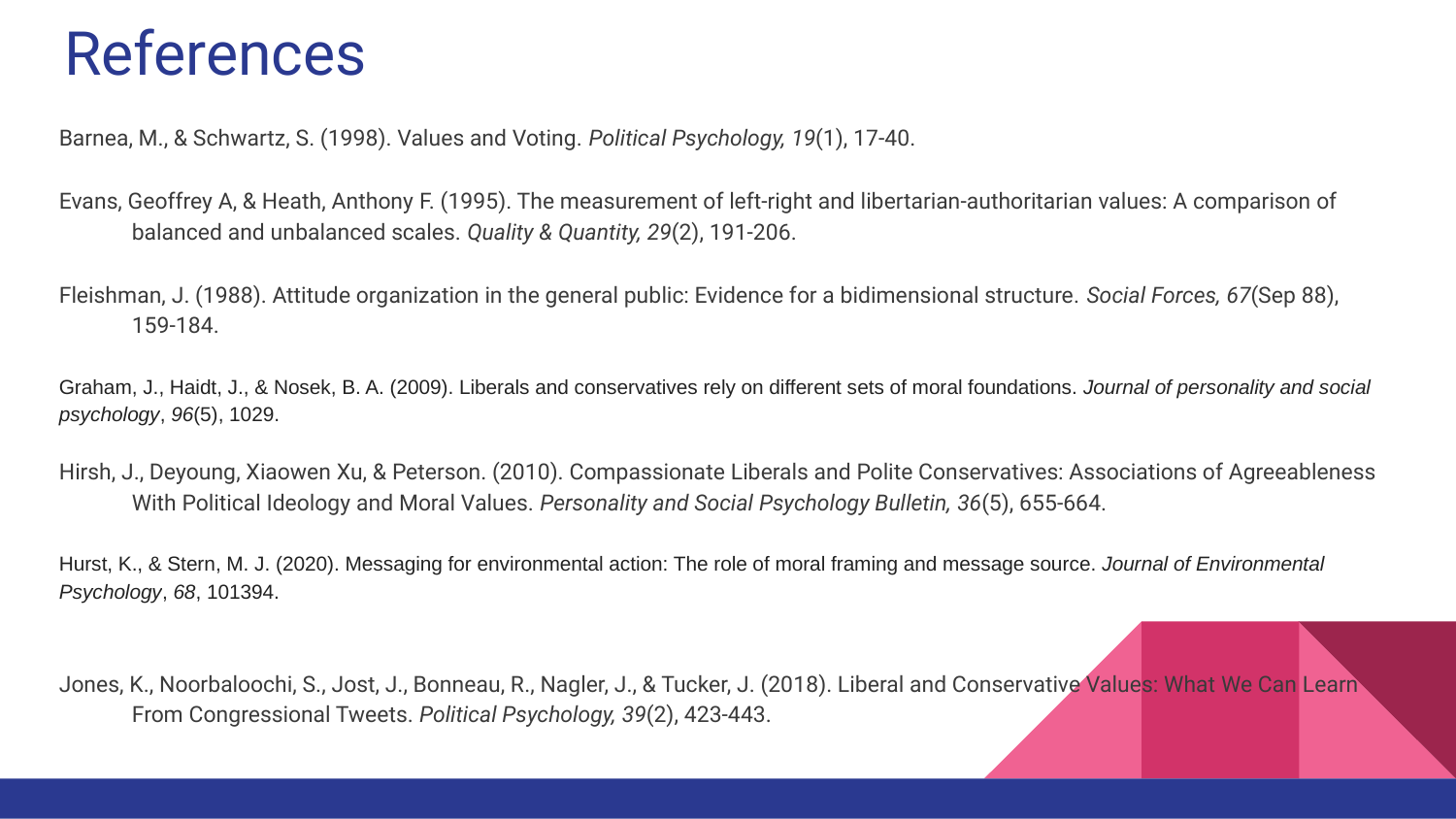

# References
Barnea, M., & Schwartz, S. (1998). Values and Voting. Political Psychology, 19(1), 17-40.
Evans, Geoffrey A, & Heath, Anthony F. (1995). The measurement of left-right and libertarian-authoritarian values: A comparison of balanced and unbalanced scales. Quality & Quantity, 29(2), 191-206.
Fleishman, J. (1988). Attitude organization in the general public: Evidence for a bidimensional structure. Social Forces, 67(Sep 88), 159-184.
Graham, J., Haidt, J., & Nosek, B. A. (2009). Liberals and conservatives rely on different sets of moral foundations. Journal of personality and social psychology, 96(5), 1029.

Hirsh, J., Deyoung, Xiaowen Xu, & Peterson. (2010). Compassionate Liberals and Polite Conservatives: Associations of Agreeableness With Political Ideology and Moral Values. Personality and Social Psychology Bulletin, 36(5), 655-664.
Hurst, K., & Stern, M. J. (2020). Messaging for environmental action: The role of moral framing and message source. Journal of Environmental Psychology, 68, 101394.

Jones, K., Noorbaloochi, S., Jost, J., Bonneau, R., Nagler, J., & Tucker, J. (2018). Liberal and Conservative Values: What We Can Learn From Congressional Tweets. Political Psychology, 39(2), 423-443.